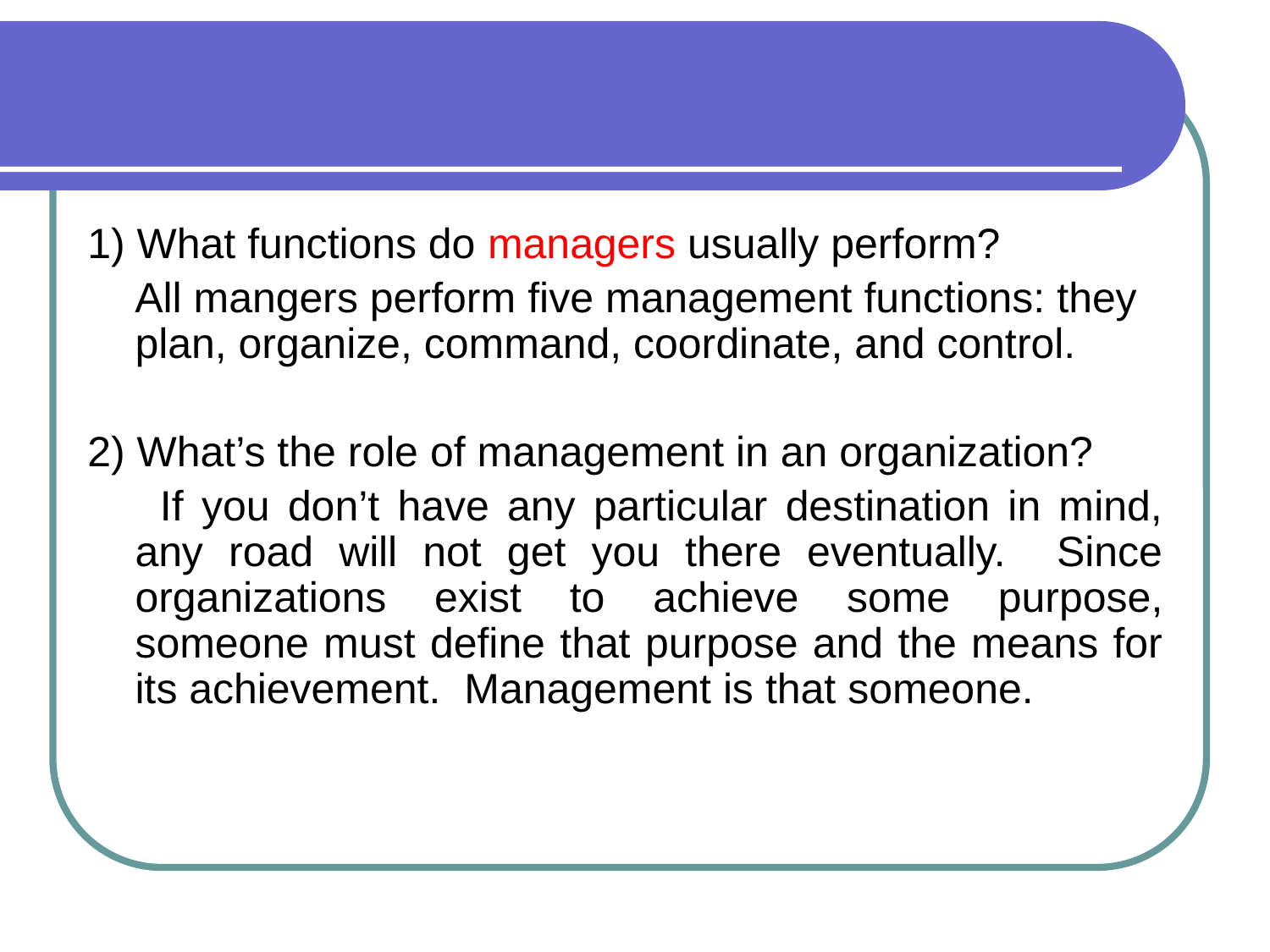

1) What functions do managers usually perform?
    All mangers perform five management functions: they plan, organize, command, coordinate, and control.

2) What’s the role of management in an organization?
    If you don’t have any particular destination in mind, any road will not get you there eventually.  Since organizations exist to achieve some purpose, someone must define that purpose and the means for its achievement.  Management is that someone.